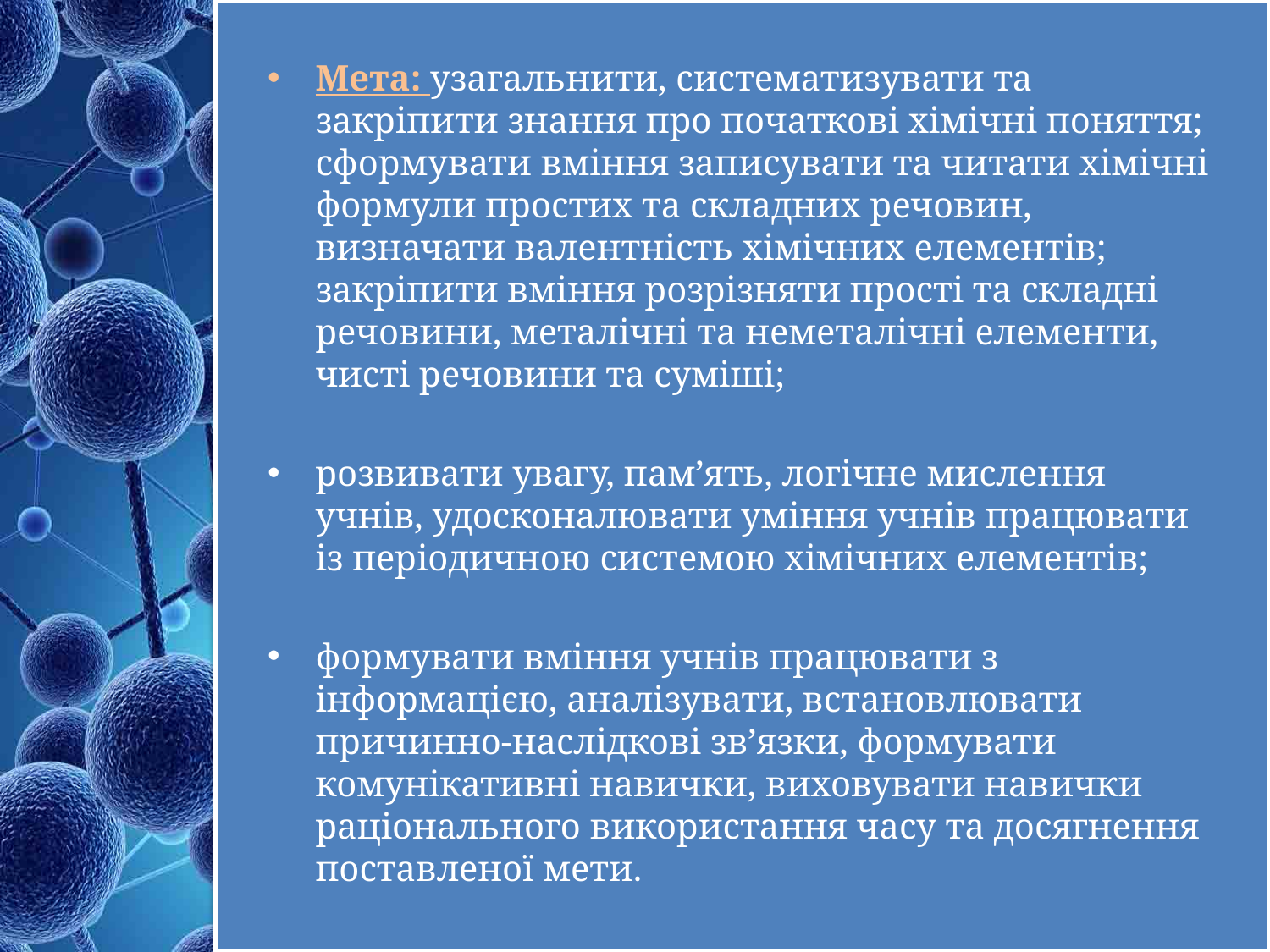

Мета: узагальнити, систематизувати та закріпити знання про початкові хімічні поняття; сформувати вміння записувати та читати хімічні формули простих та складних речовин, визначати валентність хімічних елементів; закріпити вміння розрізняти прості та складні речовини, металічні та неметалічні елементи, чисті речовини та суміші;

розвивати увагу, пам’ять, логічне мислення учнів, удосконалювати уміння учнів працювати із періодичною системою хімічних елементів;

формувати вміння учнів працювати з інформацією, аналізувати, встановлювати причинно-наслідкові зв’язки, формувати комунікативні навички, виховувати навички раціонального використання часу та досягнення поставленої мети.